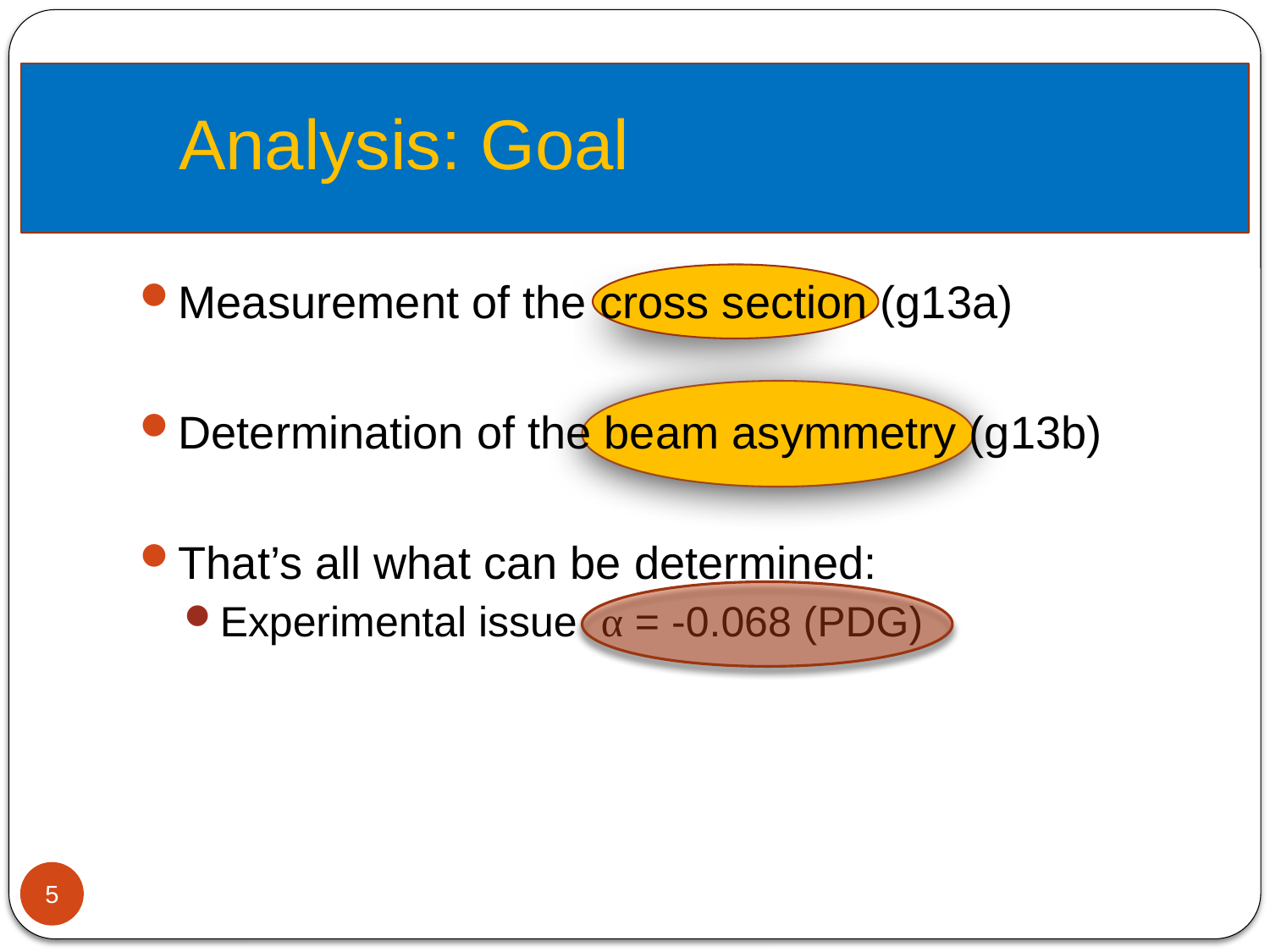

# Analysis: Goal

Measurement of the cross section (g13a)

Determination of the beam asymmetry (g13b)

That’s all what can be determined:
Experimental issue  α = -0.068 (PDG)

5